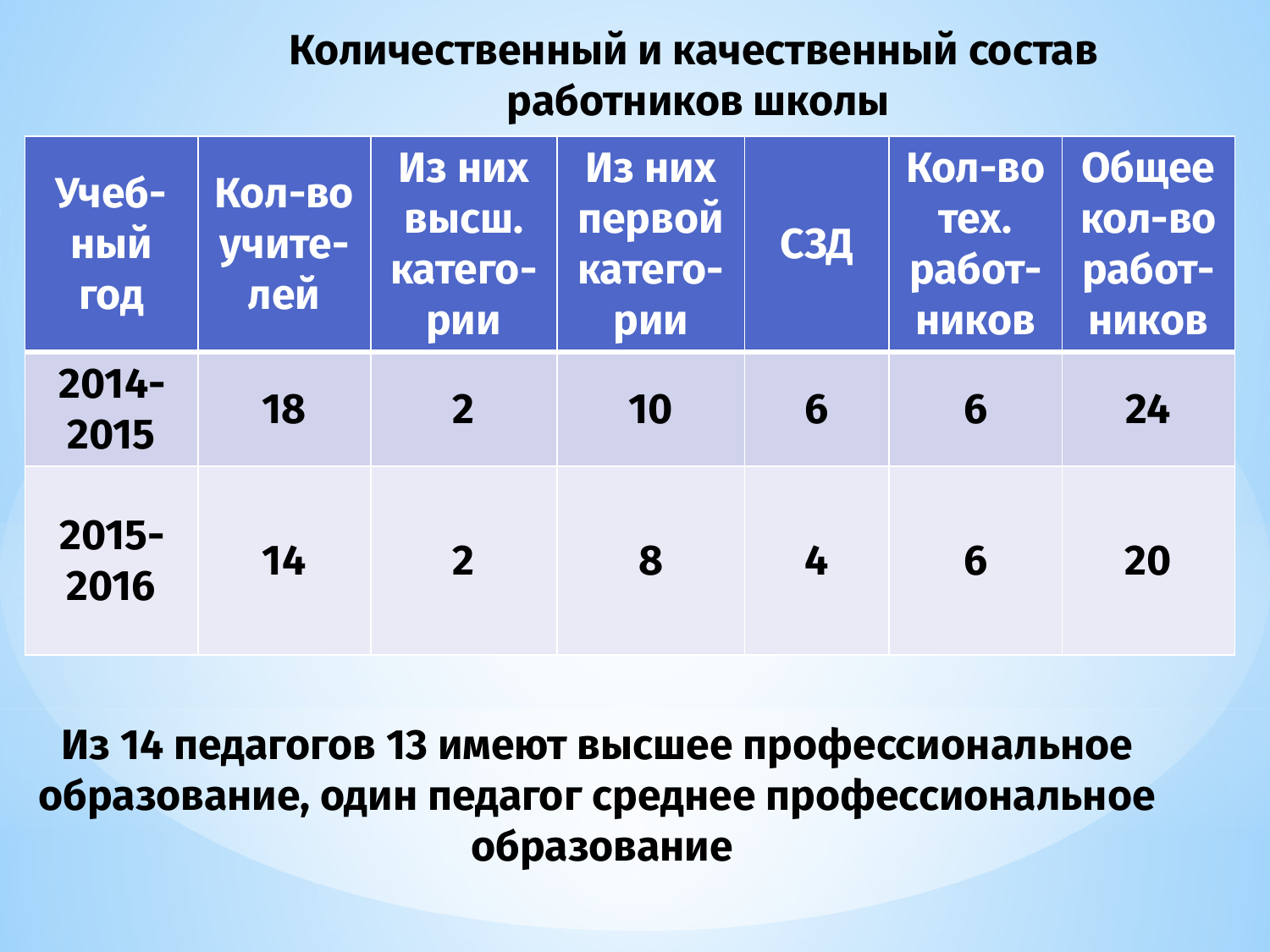

Количественный и качественный состав
 работников школы
| Учеб- ный год | Кол-во учите-лей | Из них высш. катего-рии | Из них первой катего-рии | СЗД | Кол-во тех. работ-ников | Общее кол-во работ-ников |
| --- | --- | --- | --- | --- | --- | --- |
| 2014-2015 | 18 | 2 | 10 | 6 | 6 | 24 |
| 2015-2016 | 14 | 2 | 8 | 4 | 6 | 20 |
Из 14 педагогов 13 имеют высшее профессиональное
образование, один педагог среднее профессиональное
образование